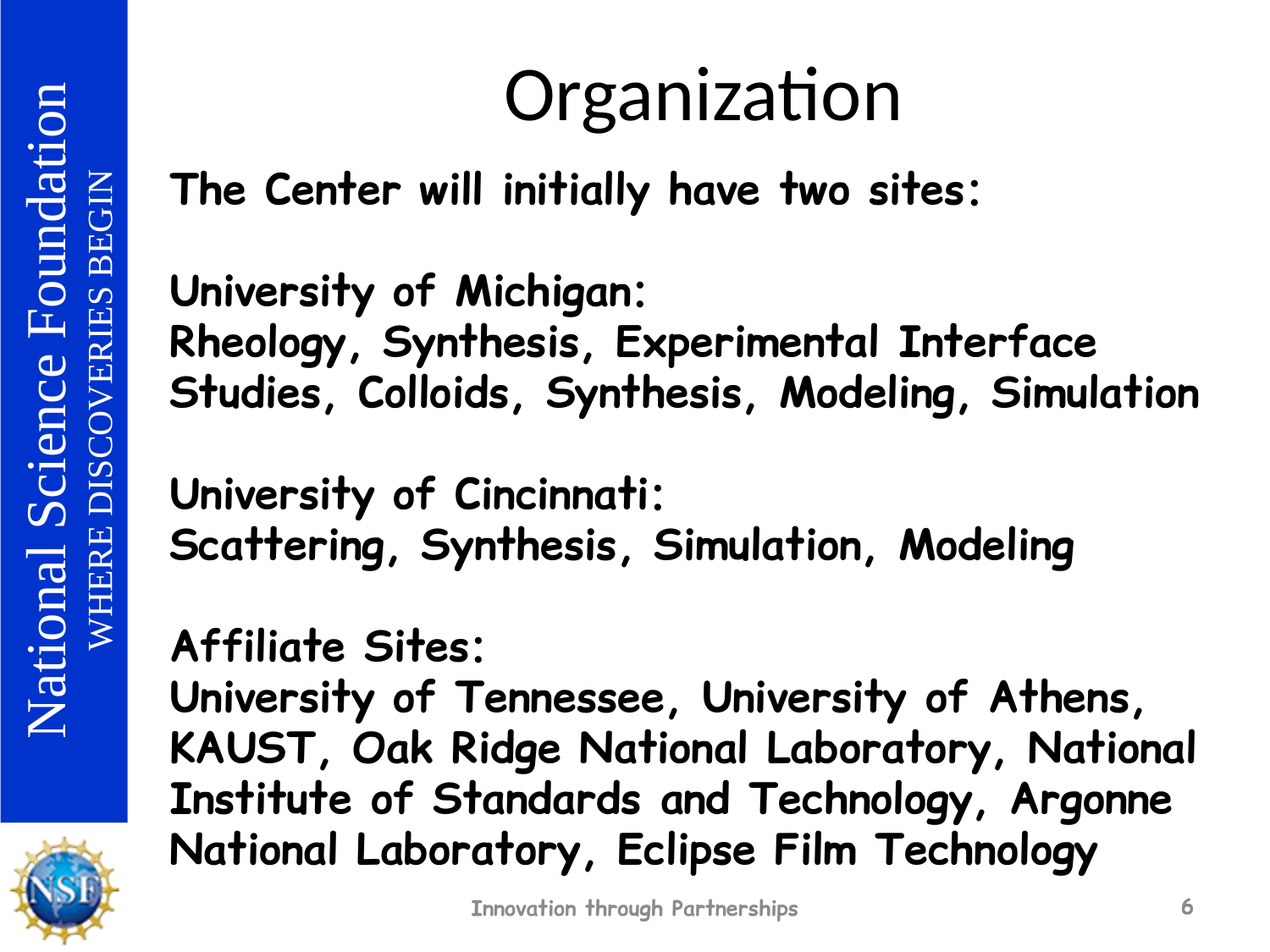

# Organization
The Center will initially have two sites:

University of Michigan:
Rheology, Synthesis, Experimental Interface Studies, Colloids, Synthesis, Modeling, Simulation

University of Cincinnati:
Scattering, Synthesis, Simulation, Modeling

Affiliate Sites:
University of Tennessee, University of Athens, KAUST, Oak Ridge National Laboratory, National Institute of Standards and Technology, Argonne National Laboratory, Eclipse Film Technology
Innovation through Partnerships
6